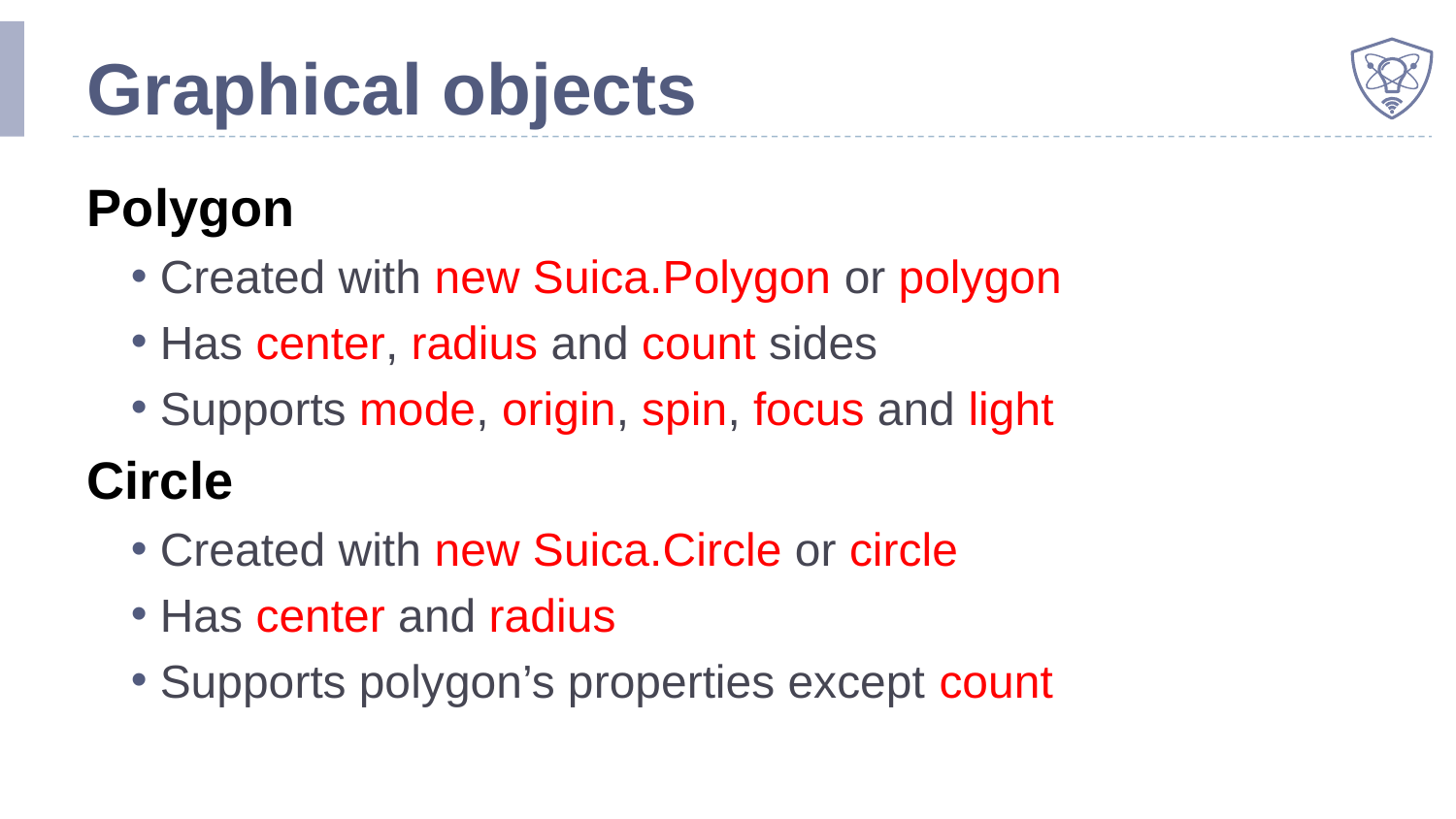

# Graphical objects
Polygon
Created with new Suica.Polygon or polygon
Has center, radius and count sides
Supports mode, origin, spin, focus and light
Circle
Created with new Suica.Circle or circle
Has center and radius
Supports polygon’s properties except count